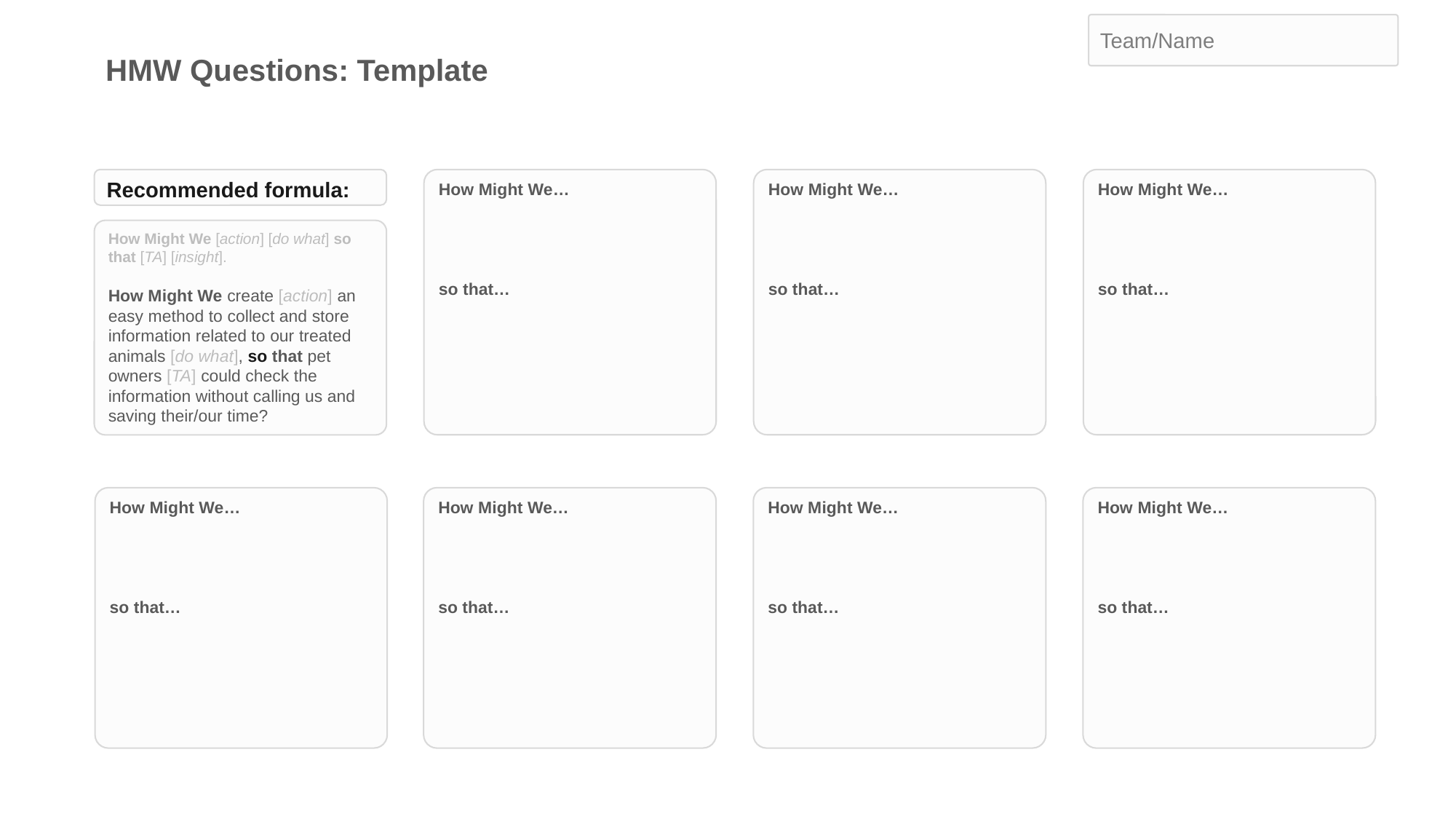

Team/Name
HMW Questions: Template
Recommended formula:
How Might We…

so that…

How Might We…

so that…

How Might We…

so that…

How Might We [action] [do what] so that [TA] [insight].

How Might We create [action] an easy method to collect and store information related to our treated animals [do what], so that pet owners [TA] could check the information without calling us and saving their/our time?
How Might We…

so that…

How Might We…

so that…

How Might We…

so that…

How Might We…

so that…